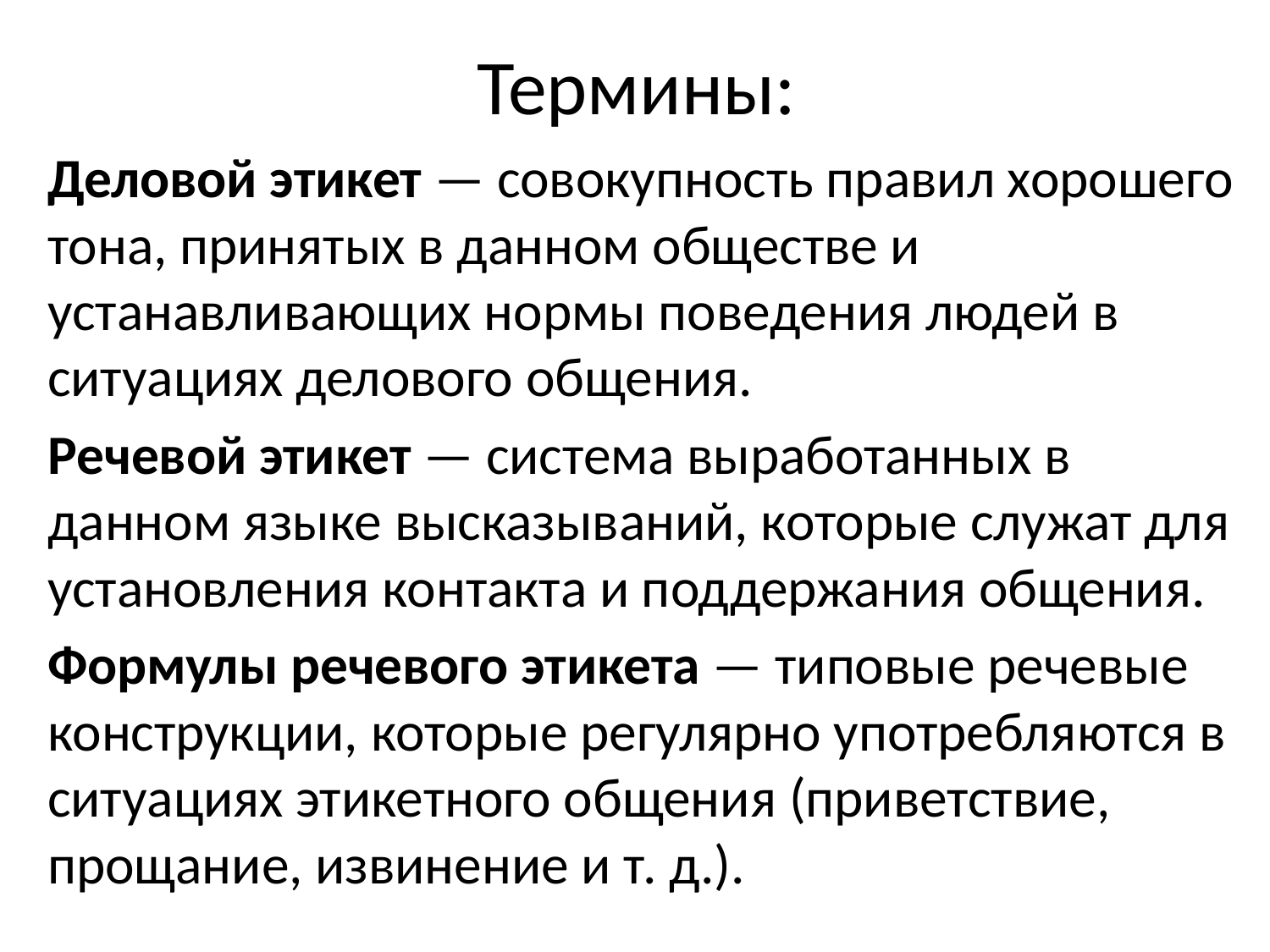

# Термины:
Деловой этикет — совокупность правил хорошего тона, принятых в данном обществе и устанавливающих нормы поведения людей в ситуациях делового общения.
Речевой этикет — система выработанных в данном языке высказываний, которые служат для установления контакта и поддержания общения.
Формулы речевого этикета — типовые речевые конструкции, которые регулярно употребляются в ситуациях этикетного общения (приветствие, прощание, извинение и т. д.).